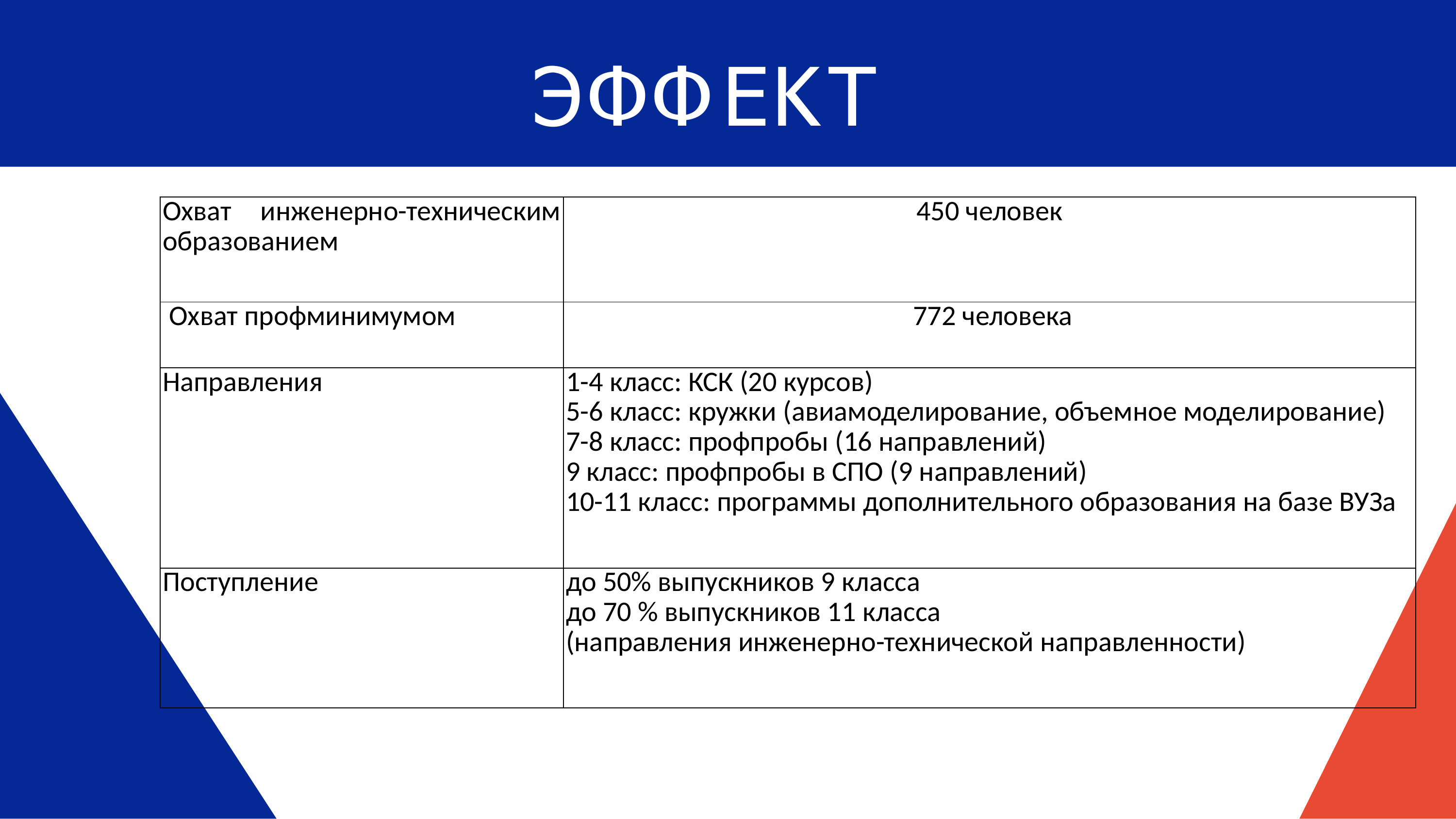

# ЭФФЕКТ
| Охват инженерно-техническим образованием | 450 человек |
| --- | --- |
| Охват профминимумом | 772 человека |
| Направления | 1-4 класс: КСК (20 курсов) 5-6 класс: кружки (авиамоделирование, объемное моделирование) 7-8 класс: профпробы (16 направлений) 9 класс: профпробы в СПО (9 направлений) 10-11 класс: программы дополнительного образования на базе ВУЗа |
| Поступление | до 50% выпускников 9 класса до 70 % выпускников 11 класса (направления инженерно-технической направленности) |